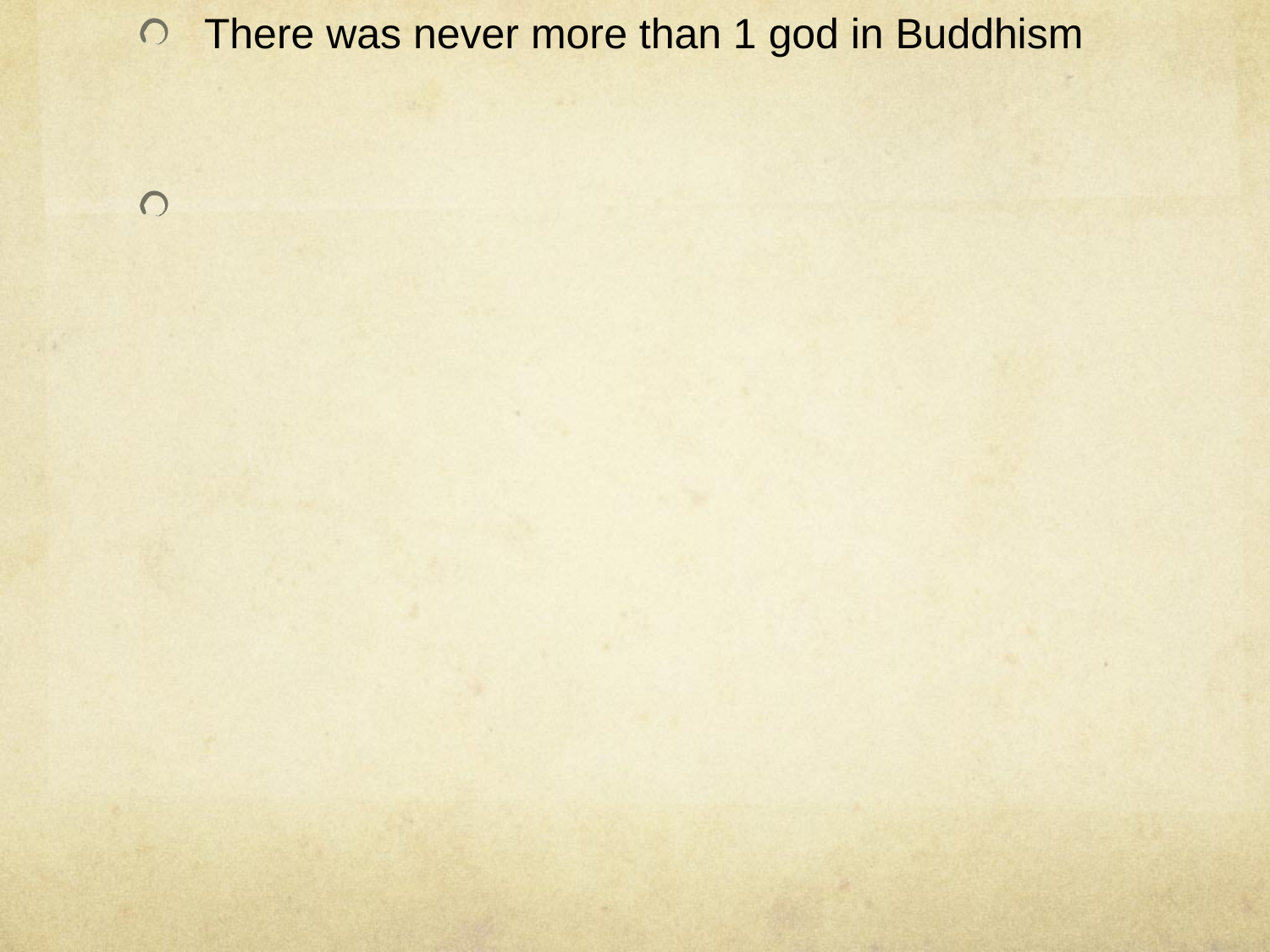

There was never more than 1 god in Buddhism